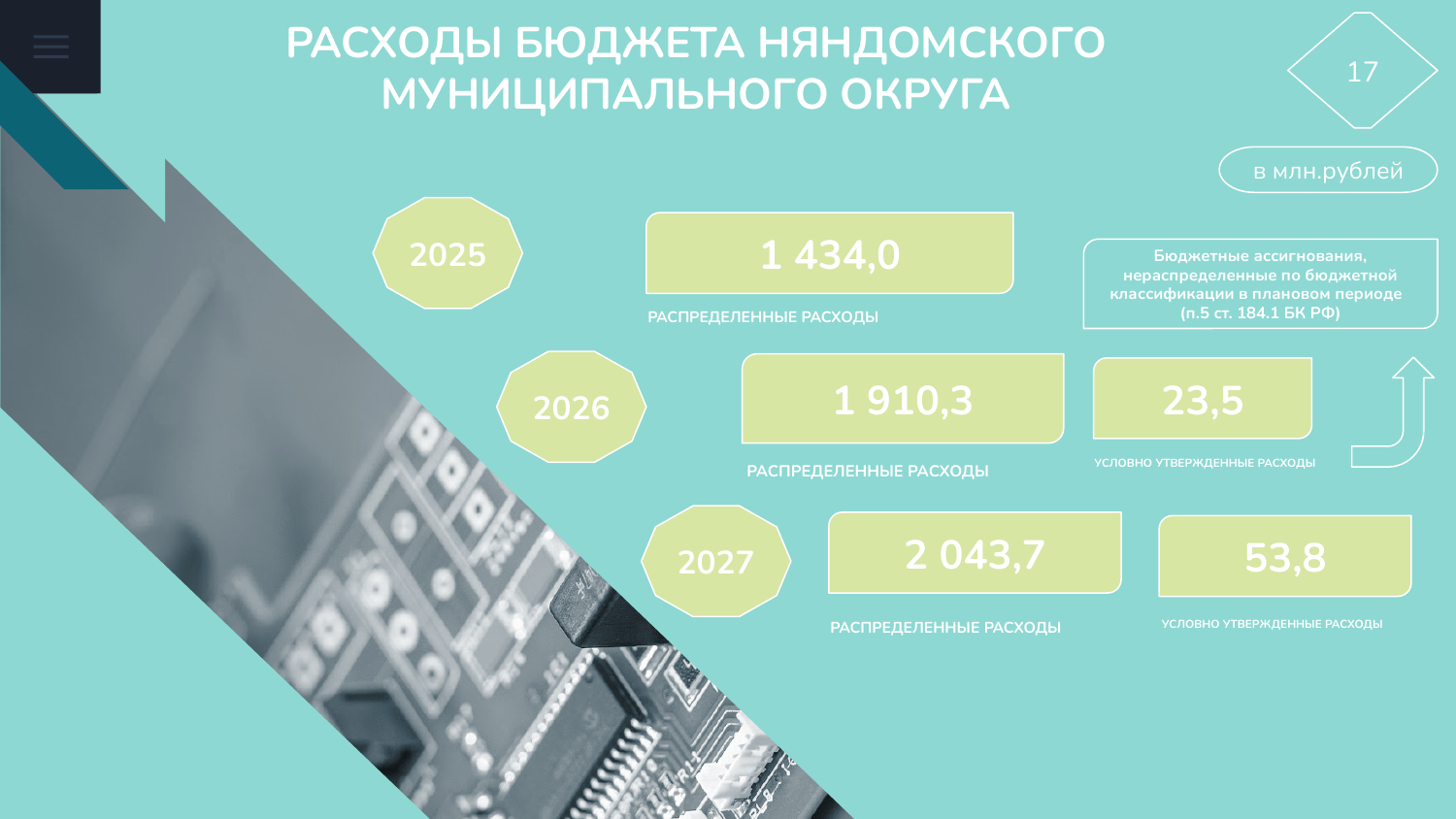

# РАСХОДЫ БЮДЖЕТА НЯНДОМСКОГО МУНИЦИПАЛЬНОГО ОКРУГА
17
в млн.рублей
2025
1 434,0
Бюджетные ассигнования, нераспределенные по бюджетной классификации в плановом периоде   (п.5 ст. 184.1 БК РФ)
РАСПРЕДЕЛЕННЫЕ РАСХОДЫ

2026
1 910,3
23,5

УСЛОВНО УТВЕРЖДЕННЫЕ РАСХОДЫ

РАСПРЕДЕЛЕННЫЕ РАСХОДЫ

2027
2 043,7
53,8
РАСПРЕДЕЛЕННЫЕ РАСХОДЫ

УСЛОВНО УТВЕРЖДЕННЫЕ РАСХОДЫ